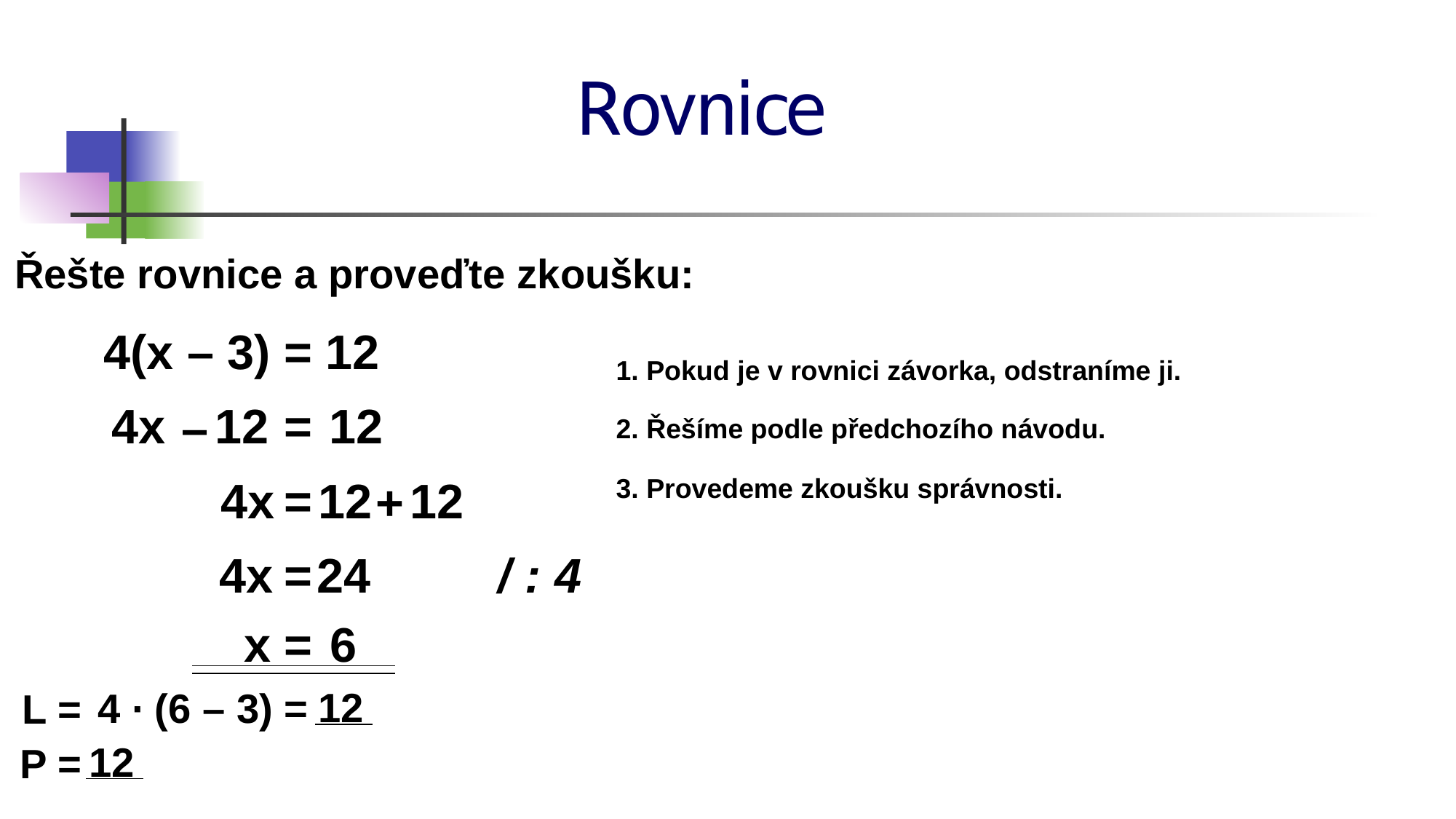

# Rovnice
Řešte rovnice a proveďte zkoušku:
 4(x – 3) = 12
1. Pokud je v rovnici závorka, odstraníme ji.
4x
12
=
12
–
2. Řešíme podle předchozího návodu.
3. Provedeme zkoušku správnosti.
4x
=
12
12
+
4x
=
24
/ : 4
x
=
6
12
L =
4 ∙ (6 – 3) =
12
P =